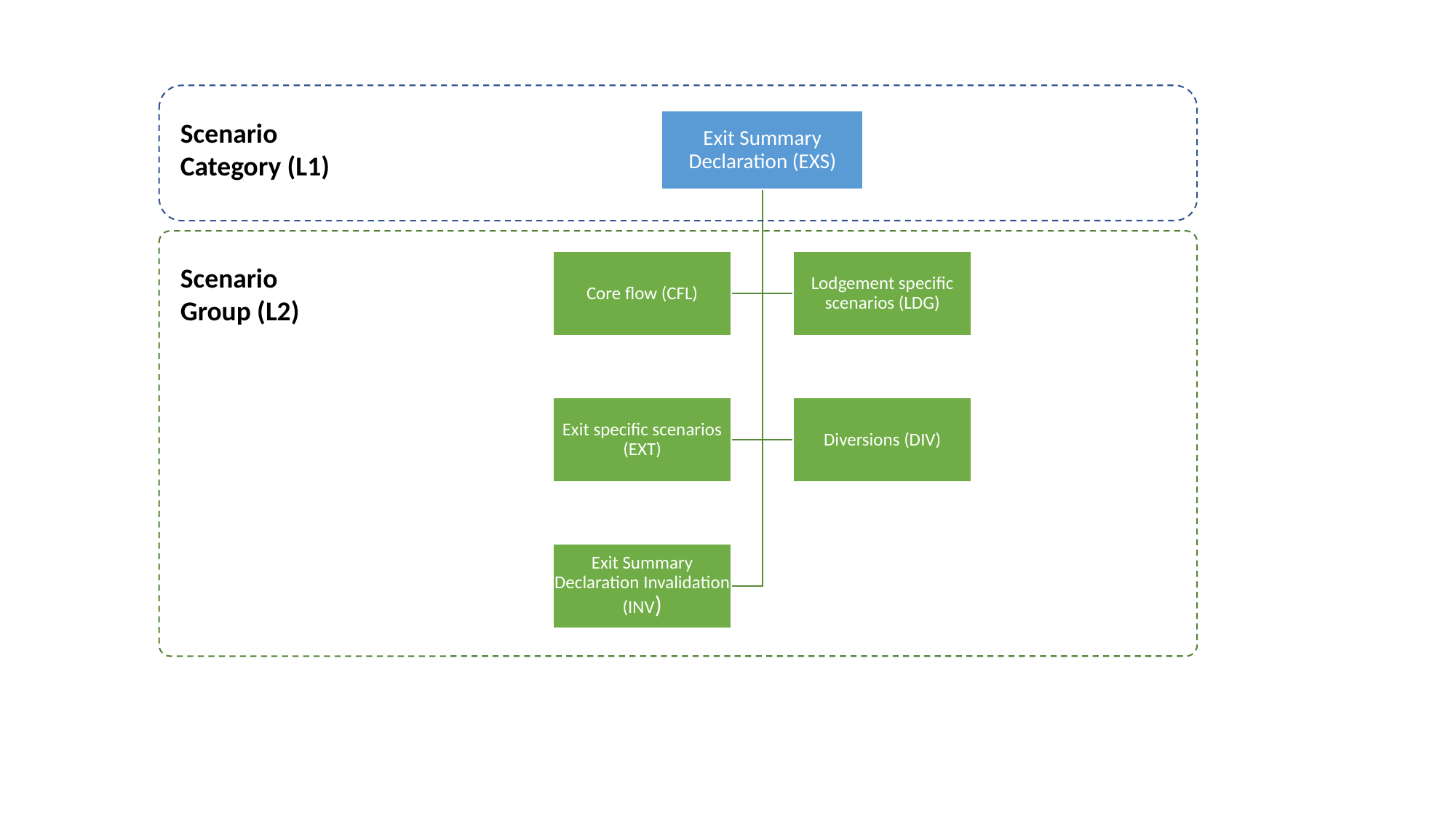

Scenario Category (L1)
Exit Summary Declaration (EXS)
Core flow (CFL)
Lodgement specific scenarios (LDG)
Exit specific scenarios (EXT)
Diversions (DIV)
Exit Summary Declaration Invalidation (INV)

Scenario Group (L2)